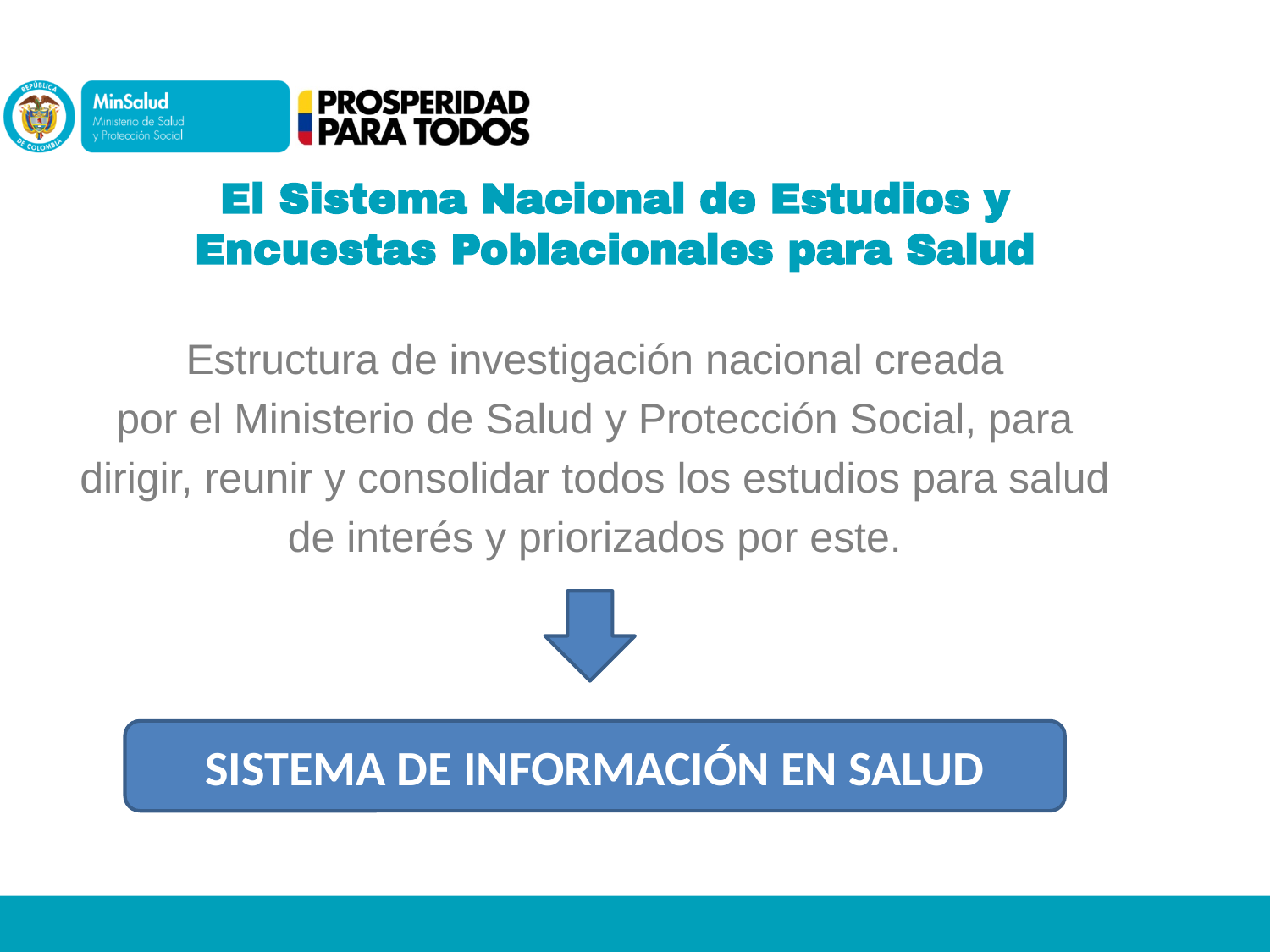

# El Sistema Nacional de Estudios y Encuestas Poblacionales para Salud
Estructura de investigación nacional creada
por el Ministerio de Salud y Protección Social, para
dirigir, reunir y consolidar todos los estudios para salud
de interés y priorizados por este.

SISTEMA DE INFORMACIÓN EN SALUD